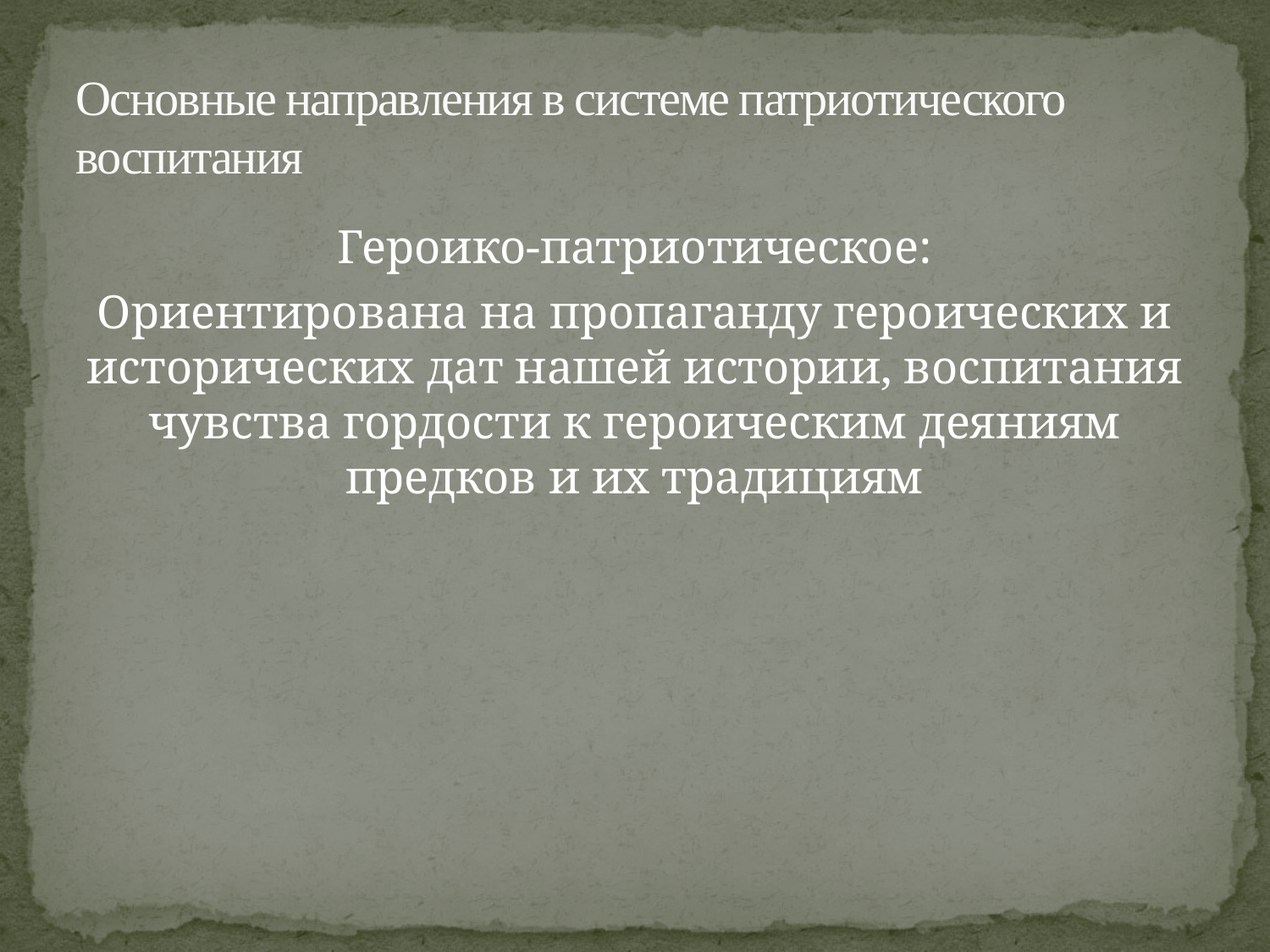

# Основные направления в системе патриотического воспитания
Героико-патриотическое:
Ориентирована на пропаганду героических и исторических дат нашей истории, воспитания чувства гордости к героическим деяниям предков и их традициям